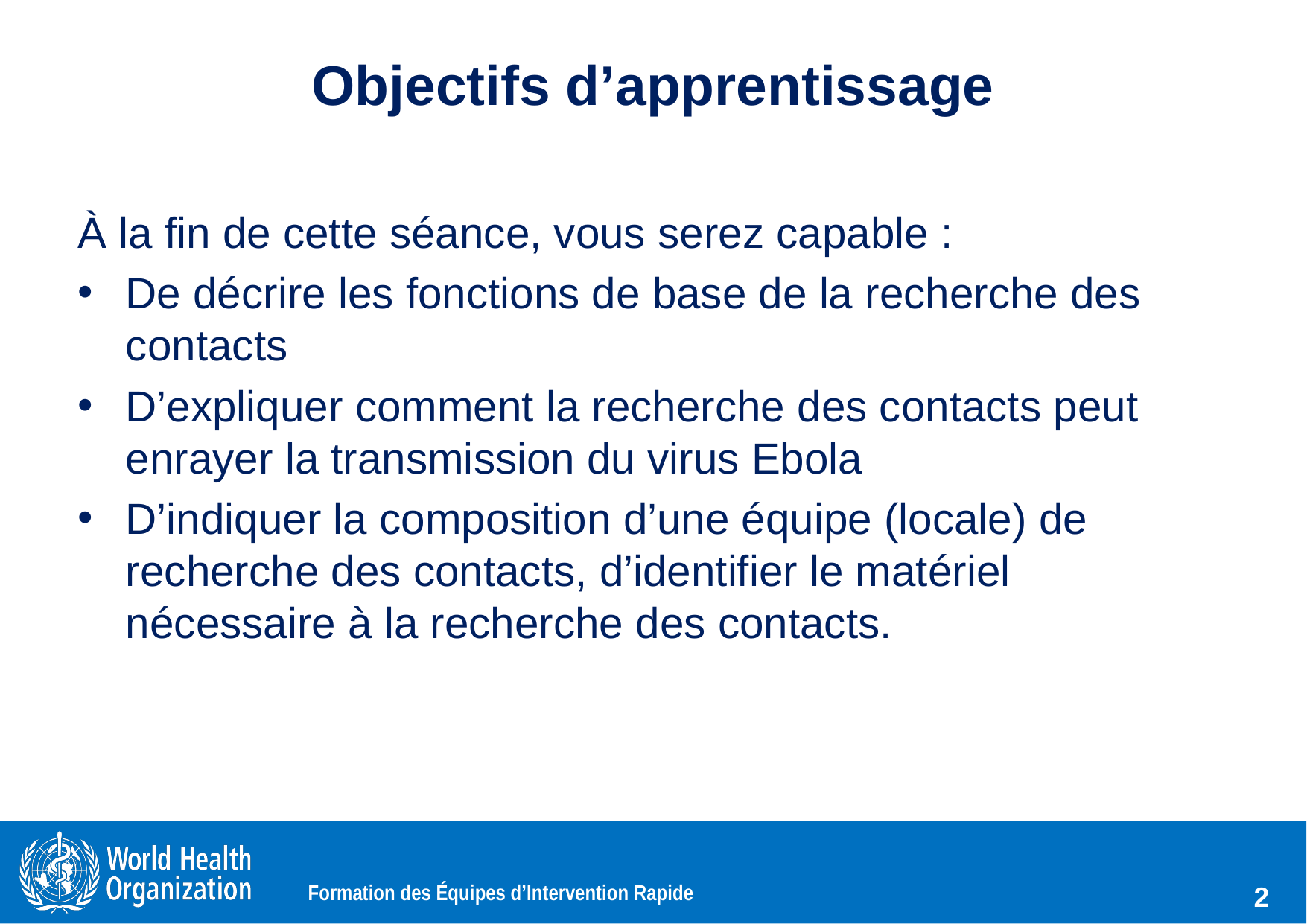

# Objectifs d’apprentissage
À la fin de cette séance, vous serez capable :
De décrire les fonctions de base de la recherche des contacts
D’expliquer comment la recherche des contacts peut enrayer la transmission du virus Ebola
D’indiquer la composition d’une équipe (locale) de recherche des contacts, d’identifier le matériel nécessaire à la recherche des contacts.